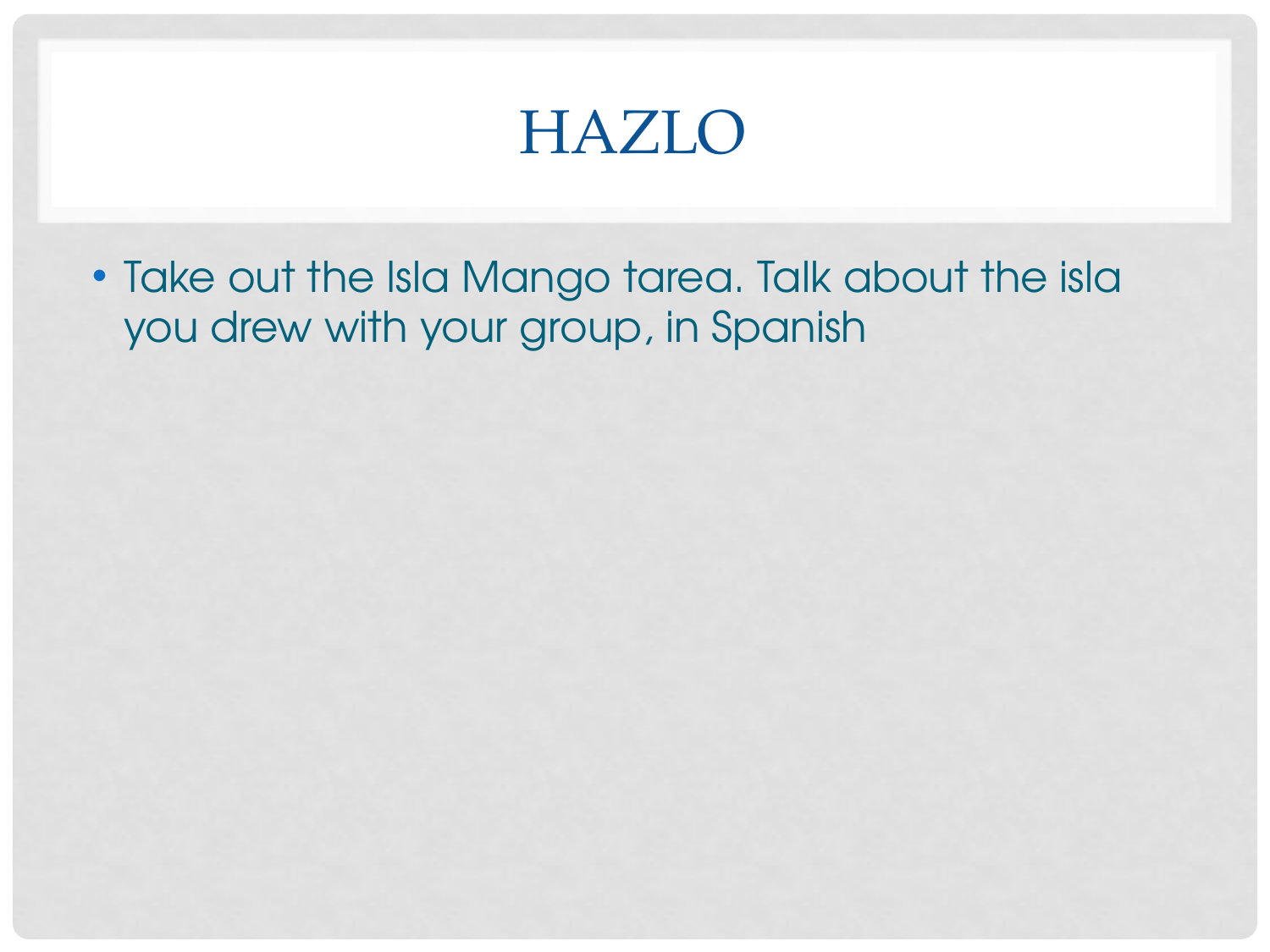

# hazlo
Take out the Isla Mango tarea. Talk about the isla you drew with your group, in Spanish